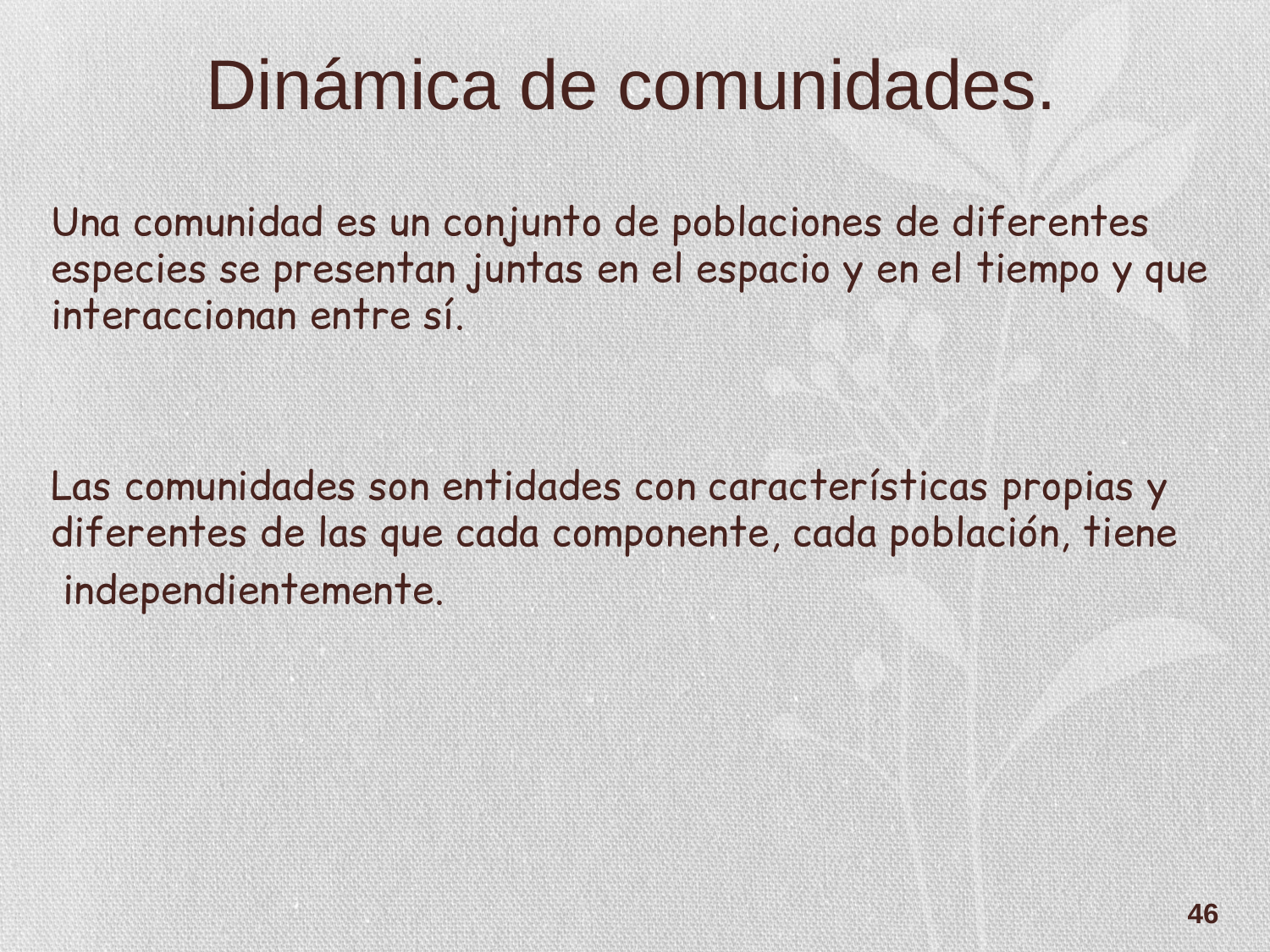

Dinámica de comunidades.

Una comunidad es un conjunto de poblaciones de diferentes especies se presentan juntas en el espacio y en el tiempo y que interaccionan entre sí.

Las comunidades son entidades con características propias y diferentes de las que cada componente, cada población, tiene
 independientemente.
46